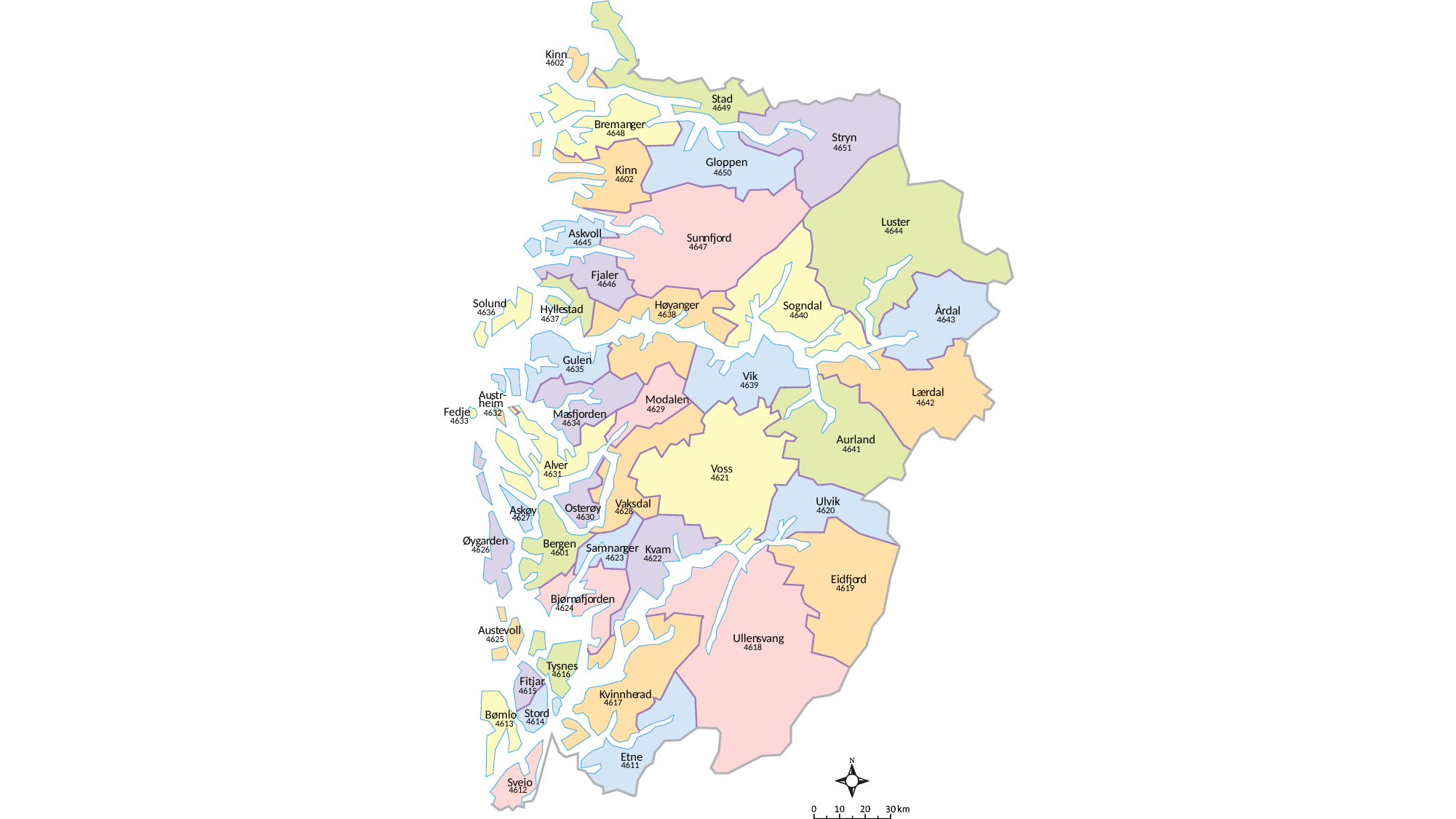

Kinn

4602

S
t
ad

4649

B
r
eman
g
er

4648
St
r
yn

4651

Gloppen
Kinn
4650
4602

Lu
st
er

4644
Ask
v
oll
Sun
n
fjo
r
d

4645

4647

Fjaler

4646

Solund
H
ø
y
an
g
er
Sogndal
Hylle
s
t
ad
Å
r
dal
4636
4638
4640
4637
4643

Gulen

4635

Vik

4639

Læ
r
dal
Au
s
t
r
-
Modalen
heim
4642

4629
F
edje

Ma
s
fjo
r
den

4632

4633
4634

Aurland

4641

Al
v
er

V
oss

4631

4621

Ulvik
V
a
k
sdal

O
st
e
r
ø
y
As
k
ø
y
4620
4628

4630
4627

Ø
y
g
a
r
den
Be
r
g
en
Samnan
g
er
K
v
am
4626

4601
4623
4622

Eidfjo
r
d
4619
Bjørn
a
fjo
r
den
4624

Au
st
e
v
oll
Ullen
sv
ang

4625

4618
T
y
snes

4616

Fitjar

4615
K
vinnhe
r
ad

4617
S
t
o
r
d
Bømlo
4614

4613

E
tne

4611

S
v
eio

4612